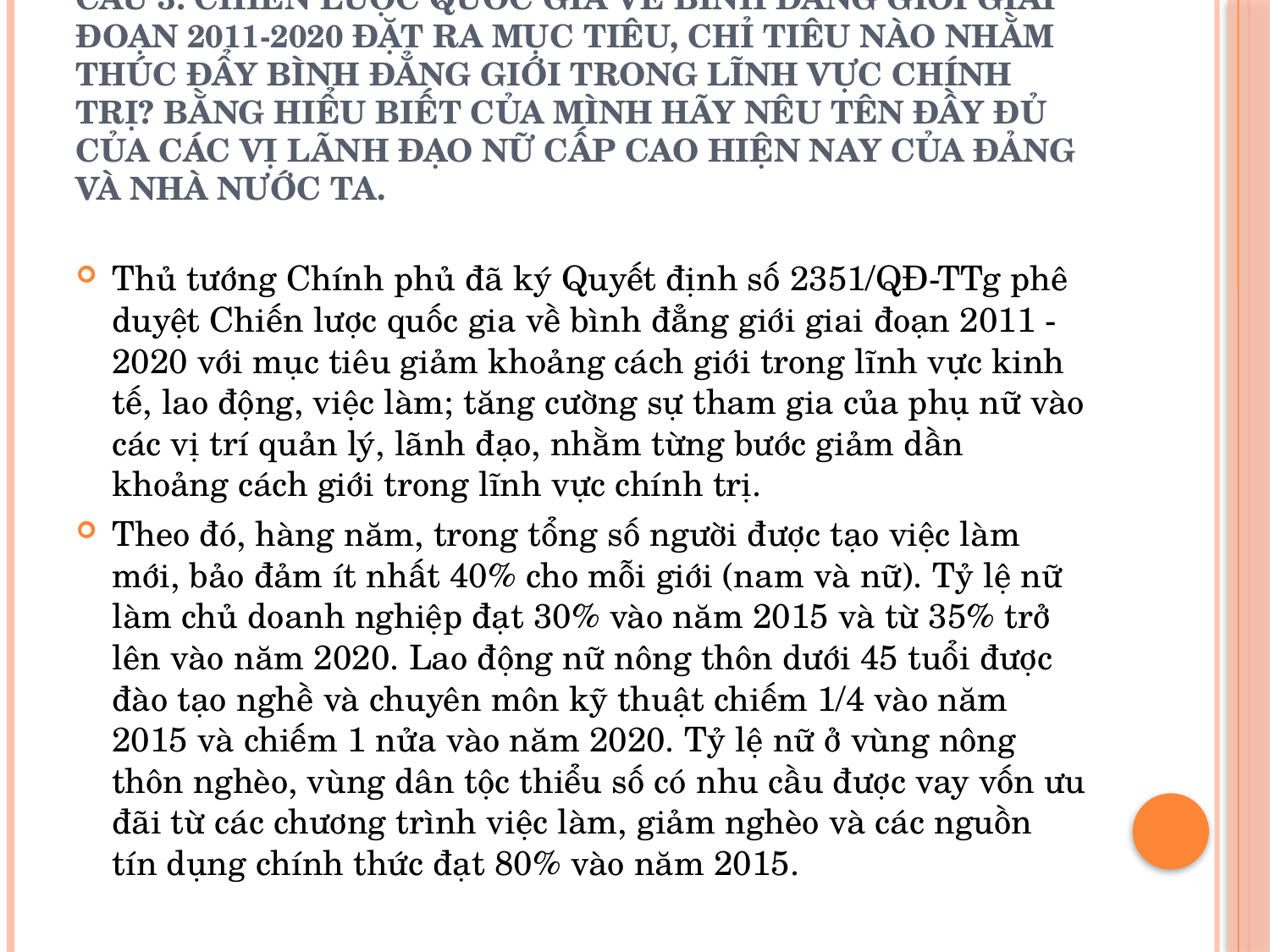

# Câu 3: Chiến lược quốc gia về bình đẳng giới giai đoạn 2011-2020 đặt ra mục tiêu, chỉ tiêu nào nhằm thúc đẩy bình đẳng giới trong lĩnh vực chính trị? Bằng hiểu biết của mình hãy nêu tên đầy đủ của các vị lãnh đạo nữ cấp cao hiện nay của Đảng và Nhà nước ta.
Thủ tướng Chính phủ đã ký Quyết định số 2351/QĐ-TTg phê duyệt Chiến lược quốc gia về bình đẳng giới giai đoạn 2011 - 2020 với mục tiêu giảm khoảng cách giới trong lĩnh vực kinh tế, lao động, việc làm; tăng cường sự tham gia của phụ nữ vào các vị trí quản lý, lãnh đạo, nhằm từng bước giảm dần khoảng cách giới trong lĩnh vực chính trị.
Theo đó, hàng năm, trong tổng số người được tạo việc làm mới, bảo đảm ít nhất 40% cho mỗi giới (nam và nữ). Tỷ lệ nữ làm chủ doanh nghiệp đạt 30% vào năm 2015 và từ 35% trở lên vào năm 2020. Lao động nữ nông thôn dưới 45 tuổi được đào tạo nghề và chuyên môn kỹ thuật chiếm 1/4 vào năm 2015 và chiếm 1 nửa vào năm 2020. Tỷ lệ nữ ở vùng nông thôn nghèo, vùng dân tộc thiểu số có nhu cầu được vay vốn ưu đãi từ các chương trình việc làm, giảm nghèo và các nguồn tín dụng chính thức đạt 80% vào năm 2015.